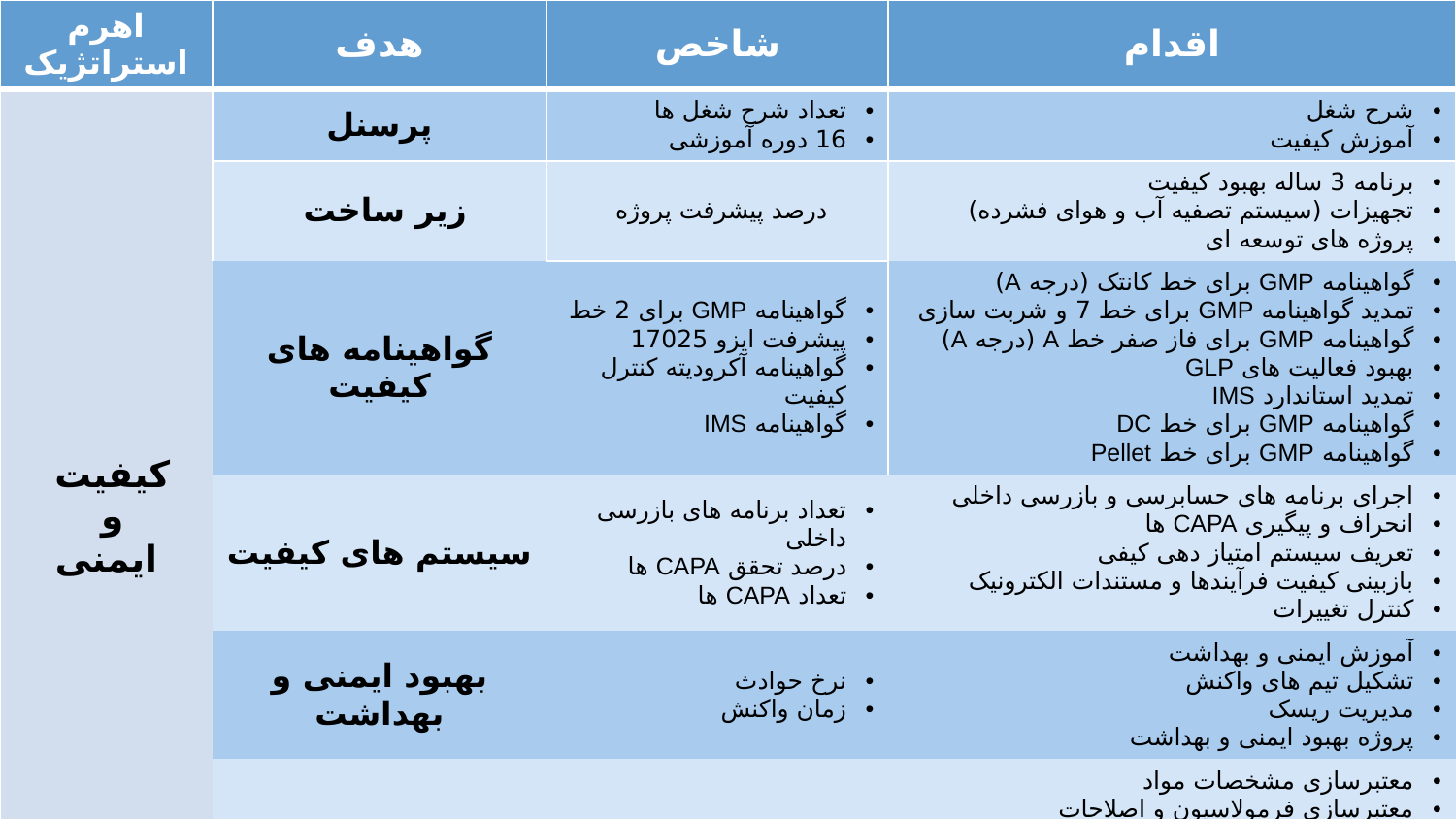

| اهرم استراتژیک | هدف | شاخص | اقدام |
| --- | --- | --- | --- |
| کیفیت و ایمنی | پرسنل | تعداد شرح شغل ها 16 دوره آموزشی | شرح شغل آموزش کیفیت |
|  | زیر ساخت | درصد پیشرفت پروژه | برنامه 3 ساله بهبود کیفیت تجهیزات (سیستم تصفیه آب و هوای فشرده) پروژه های توسعه ای |
|  | گواهینامه های کیفیت | گواهینامه GMP برای 2 خط پیشرفت ایزو 17025 گواهینامه آکرودیته کنترل کیفیت گواهینامه IMS | گواهینامه GMP برای خط کانتک (درجه A) تمدید گواهینامه GMP برای خط 7 و شربت سازی گواهینامه GMP برای فاز صفر خط A (درجه A) بهبود فعالیت های GLP تمدید استاندارد IMS گواهینامه GMP برای خط DC گواهینامه GMP برای خط Pellet |
|  | سیستم های کیفیت | تعداد برنامه های بازرسی داخلی درصد تحقق CAPA ها تعداد CAPA ها | اجرای برنامه های حسابرسی و بازرسی داخلی انحراف و پیگیری CAPA ها تعریف سیستم امتیاز دهی کیفی بازبینی کیفیت فرآیندها و مستندات الکترونیک کنترل تغییرات |
|  | بهبود ایمنی و بهداشت | نرخ حوادث زمان واکنش | آموزش ایمنی و بهداشت تشکیل تیم های واکنش مدیریت ریسک پروژه بهبود ایمنی و بهداشت |
|  | پروژه معتبرسازی فرآیندها | درصد پیشرفت پروژه | معتبرسازی مشخصات مواد معتبرسازی فرمولاسیون و اصلاحات برنامه جامع Cleaning & site validation اجرای Cleaning validation معتبرسازی تجهیزات و عناصر فنی معتبرسازی فرآیند محصولات (Diphosel & Daonil) |